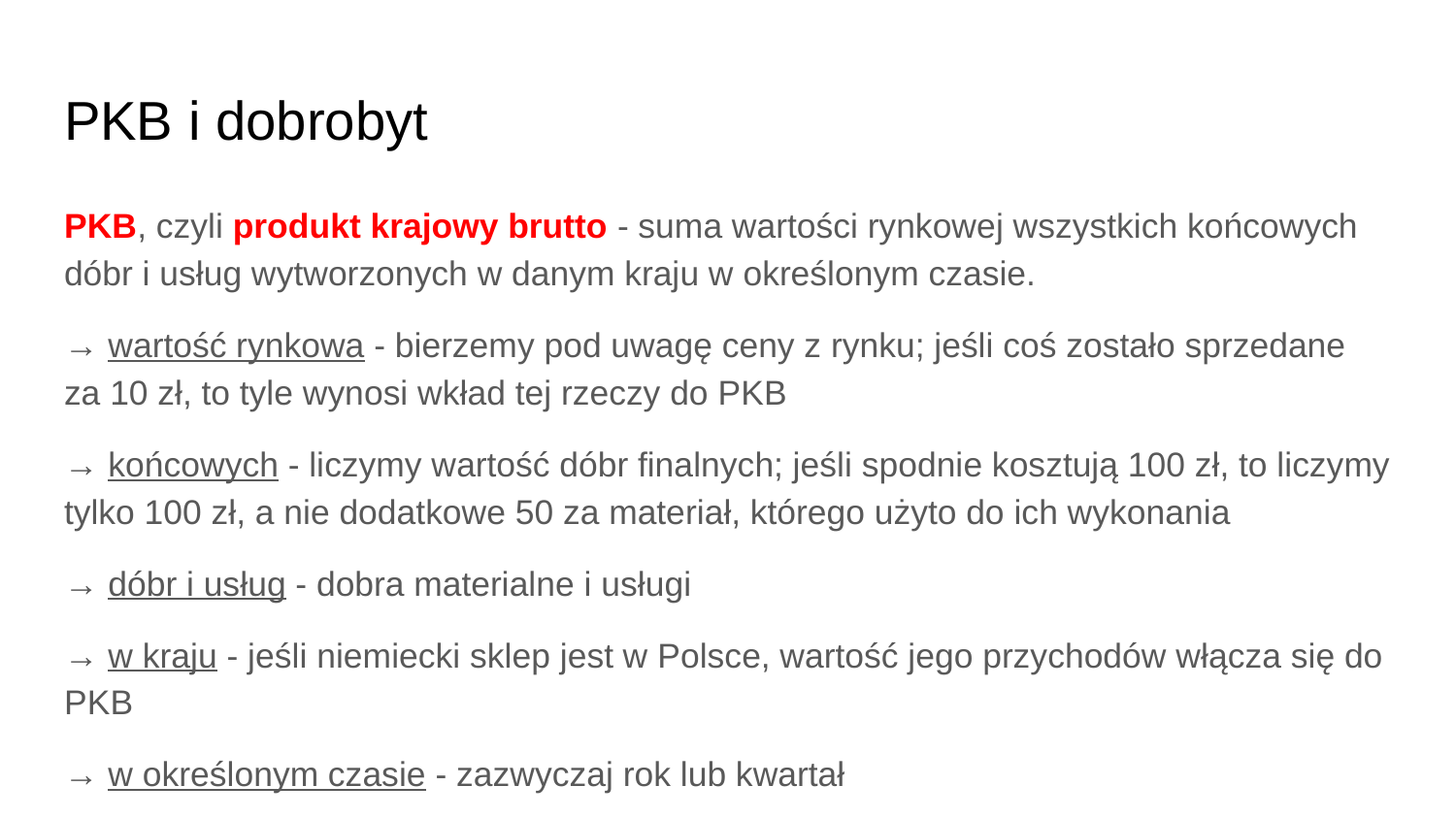

# PKB i dobrobyt
PKB, czyli produkt krajowy brutto - suma wartości rynkowej wszystkich końcowych dóbr i usług wytworzonych w danym kraju w określonym czasie.
→ wartość rynkowa - bierzemy pod uwagę ceny z rynku; jeśli coś zostało sprzedane za 10 zł, to tyle wynosi wkład tej rzeczy do PKB
→ końcowych - liczymy wartość dóbr finalnych; jeśli spodnie kosztują 100 zł, to liczymy tylko 100 zł, a nie dodatkowe 50 za materiał, którego użyto do ich wykonania
→ dóbr i usług - dobra materialne i usługi
→ w kraju - jeśli niemiecki sklep jest w Polsce, wartość jego przychodów włącza się do PKB
→ w określonym czasie - zazwyczaj rok lub kwartał